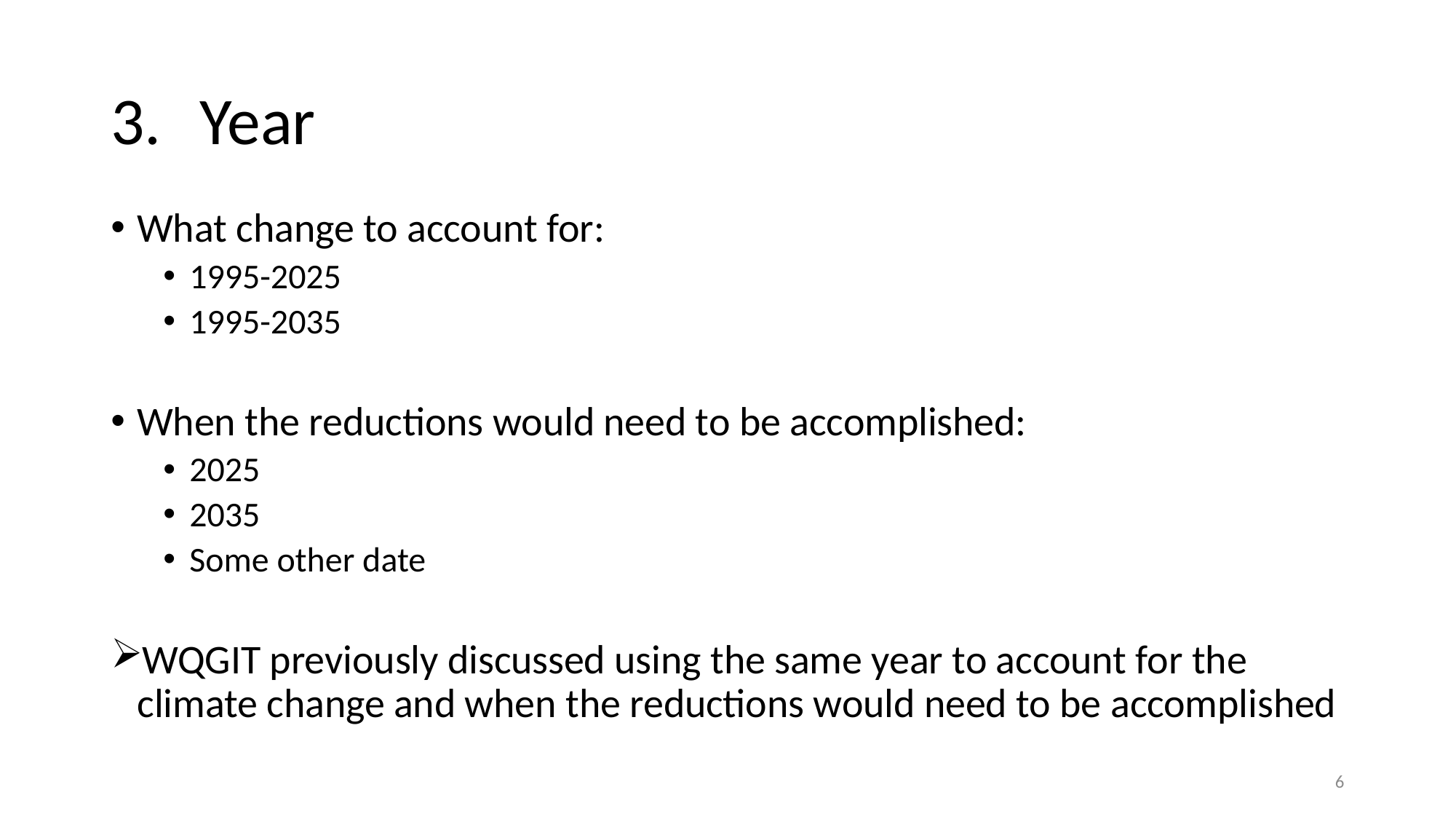

# Year
What change to account for:
1995-2025
1995-2035

When the reductions would need to be accomplished:
2025
2035
Some other date

WQGIT previously discussed using the same year to account for the climate change and when the reductions would need to be accomplished
6